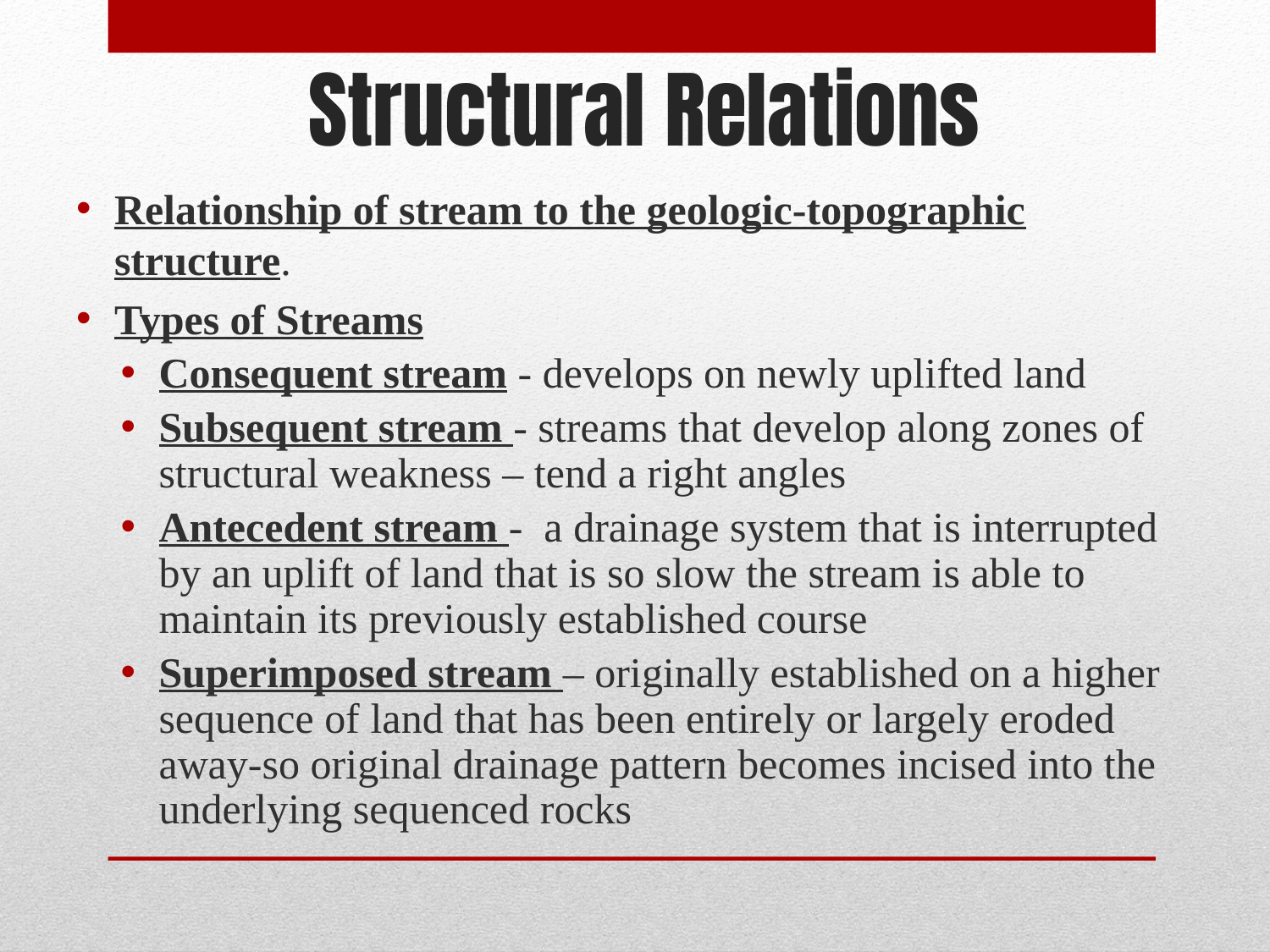

# Structural Relations
Relationship of stream to the geologic-topographic structure.
Types of Streams
Consequent stream - develops on newly uplifted land
Subsequent stream - streams that develop along zones of structural weakness – tend a right angles
Antecedent stream -  a drainage system that is interrupted by an uplift of land that is so slow the stream is able to maintain its previously established course
Superimposed stream – originally established on a higher sequence of land that has been entirely or largely eroded away-so original drainage pattern becomes incised into the underlying sequenced rocks